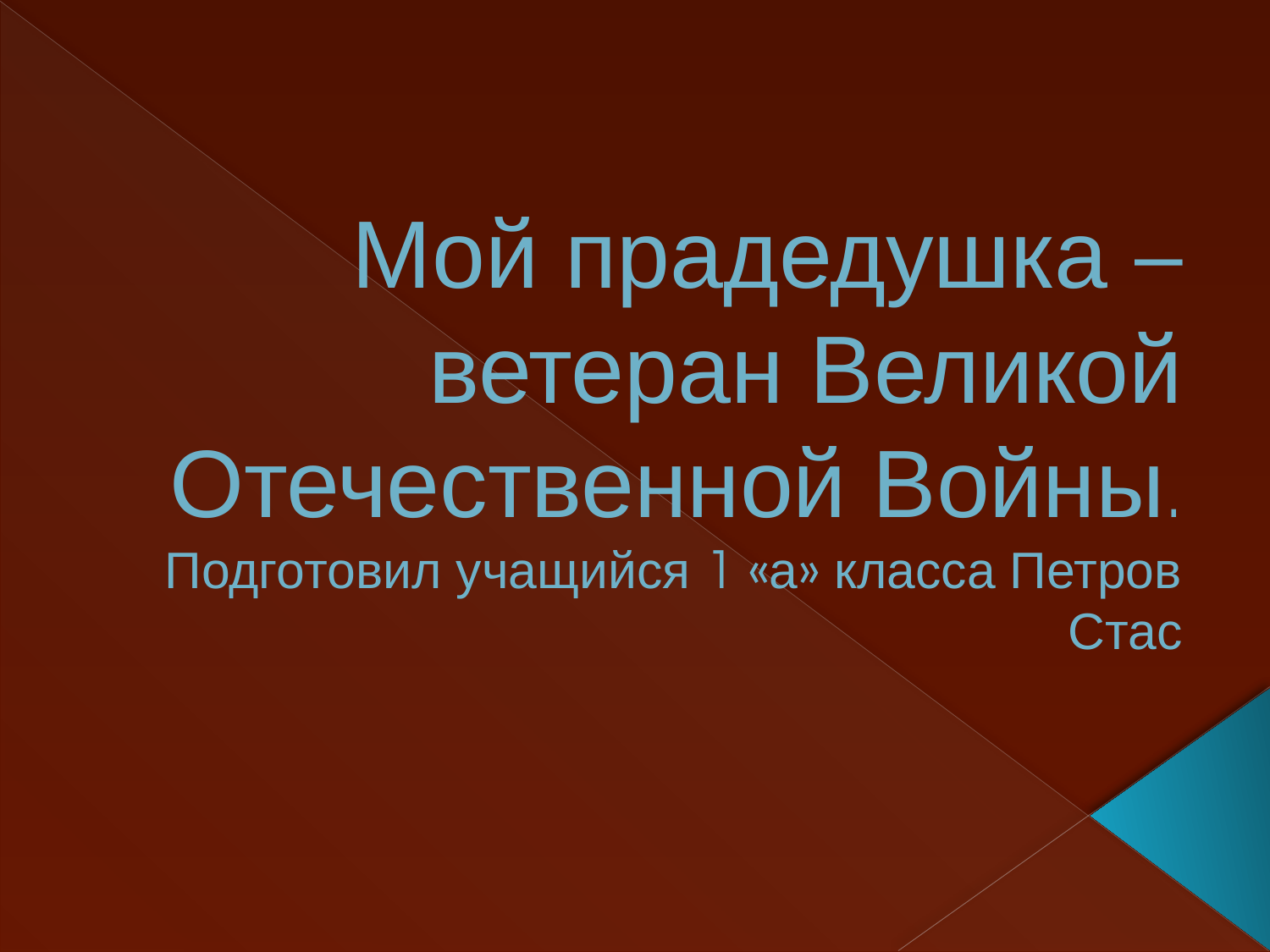

# Мой прадедушка – ветеран Великой Отечественной Войны. Подготовил учащийся 1 «а» класса Петров Стас